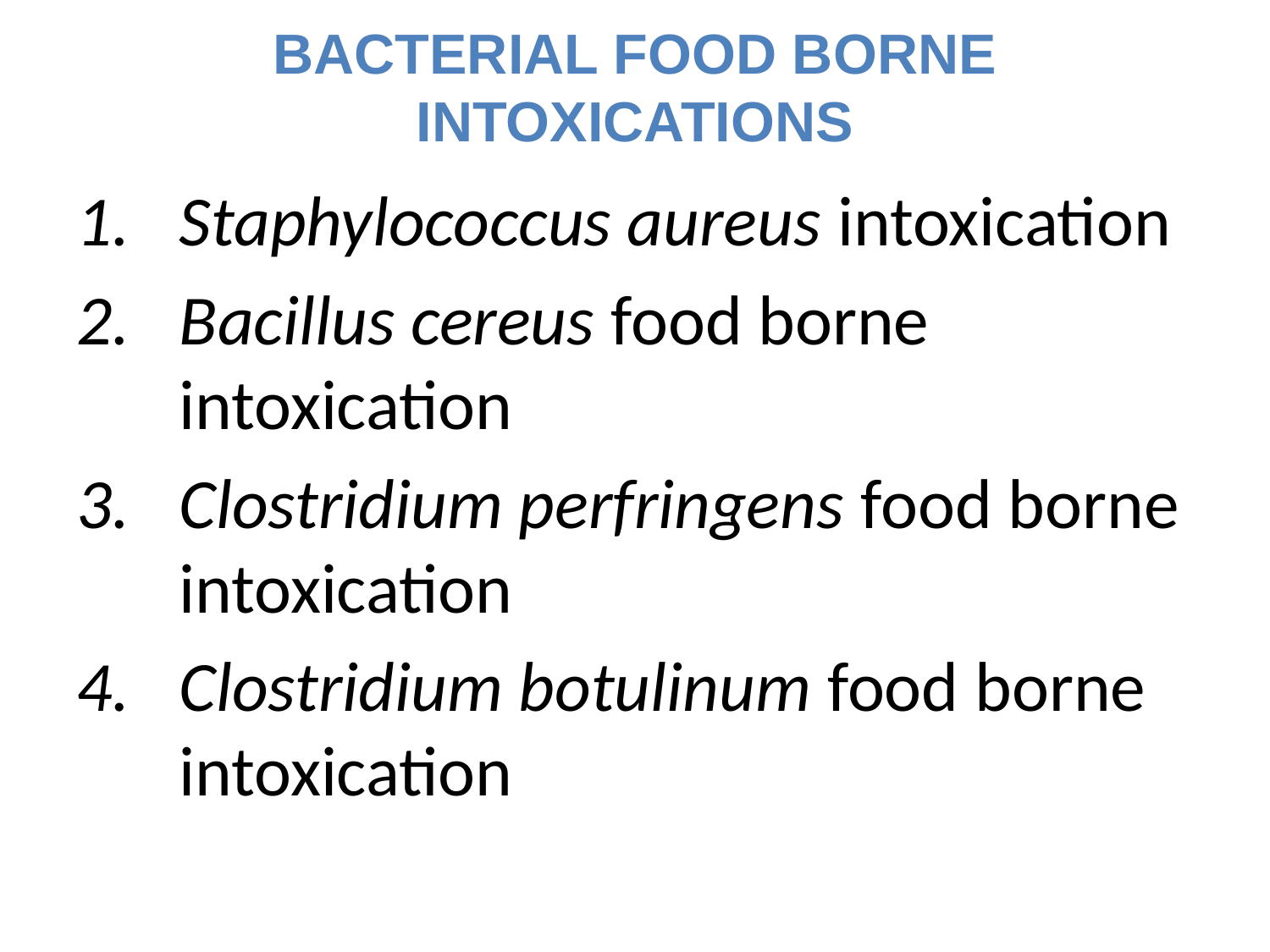

# BACTERIAL FOOD BORNE INTOXICATIONS
Staphylococcus aureus intoxication
Bacillus cereus food borne intoxication
Clostridium perfringens food borne intoxication
Clostridium botulinum food borne intoxication